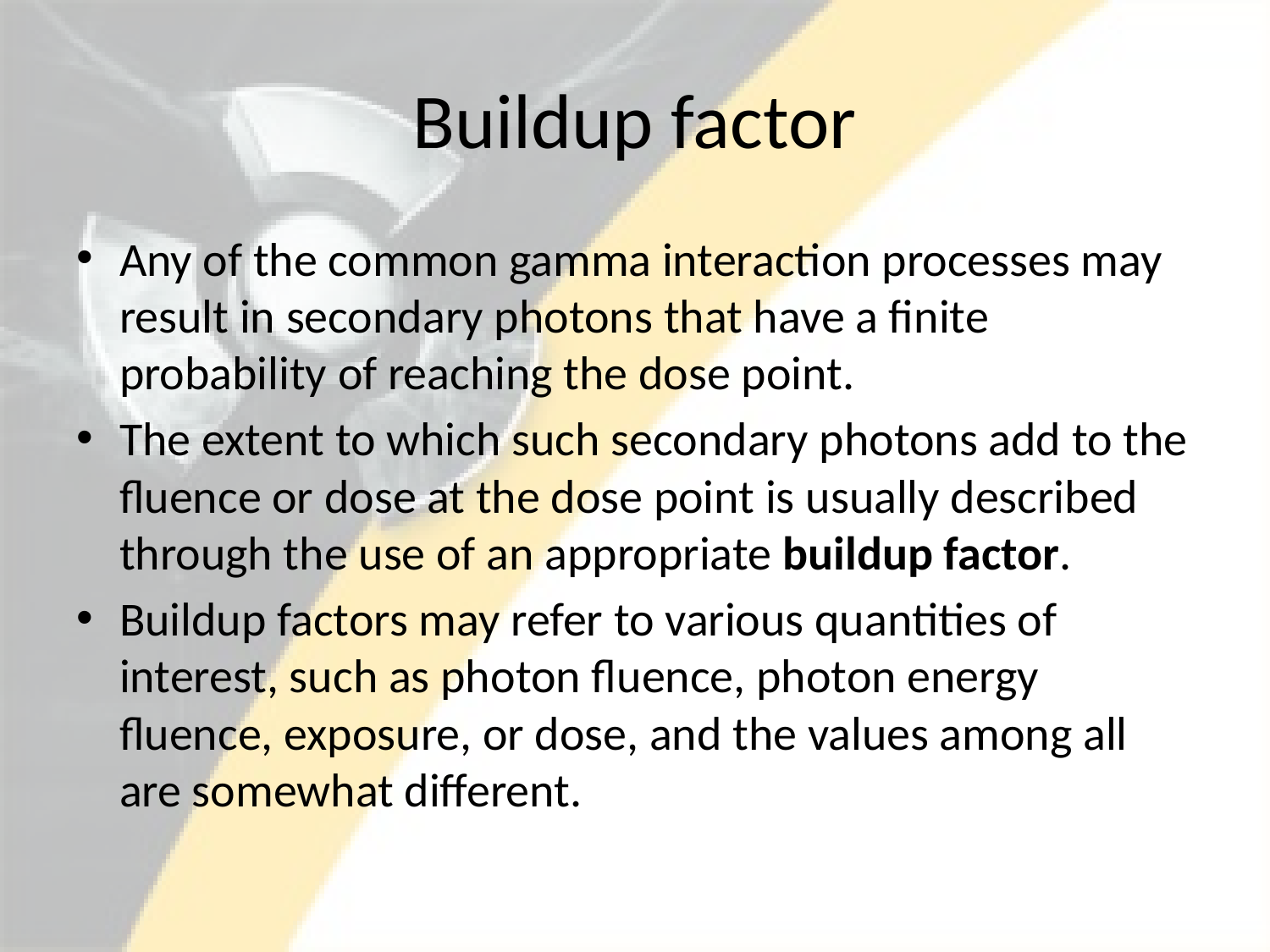

# Buildup factor
Any of the common gamma interaction processes may result in secondary photons that have a finite probability of reaching the dose point.
The extent to which such secondary photons add to the fluence or dose at the dose point is usually described through the use of an appropriate buildup factor.
Buildup factors may refer to various quantities of interest, such as photon fluence, photon energy fluence, exposure, or dose, and the values among all are somewhat different.